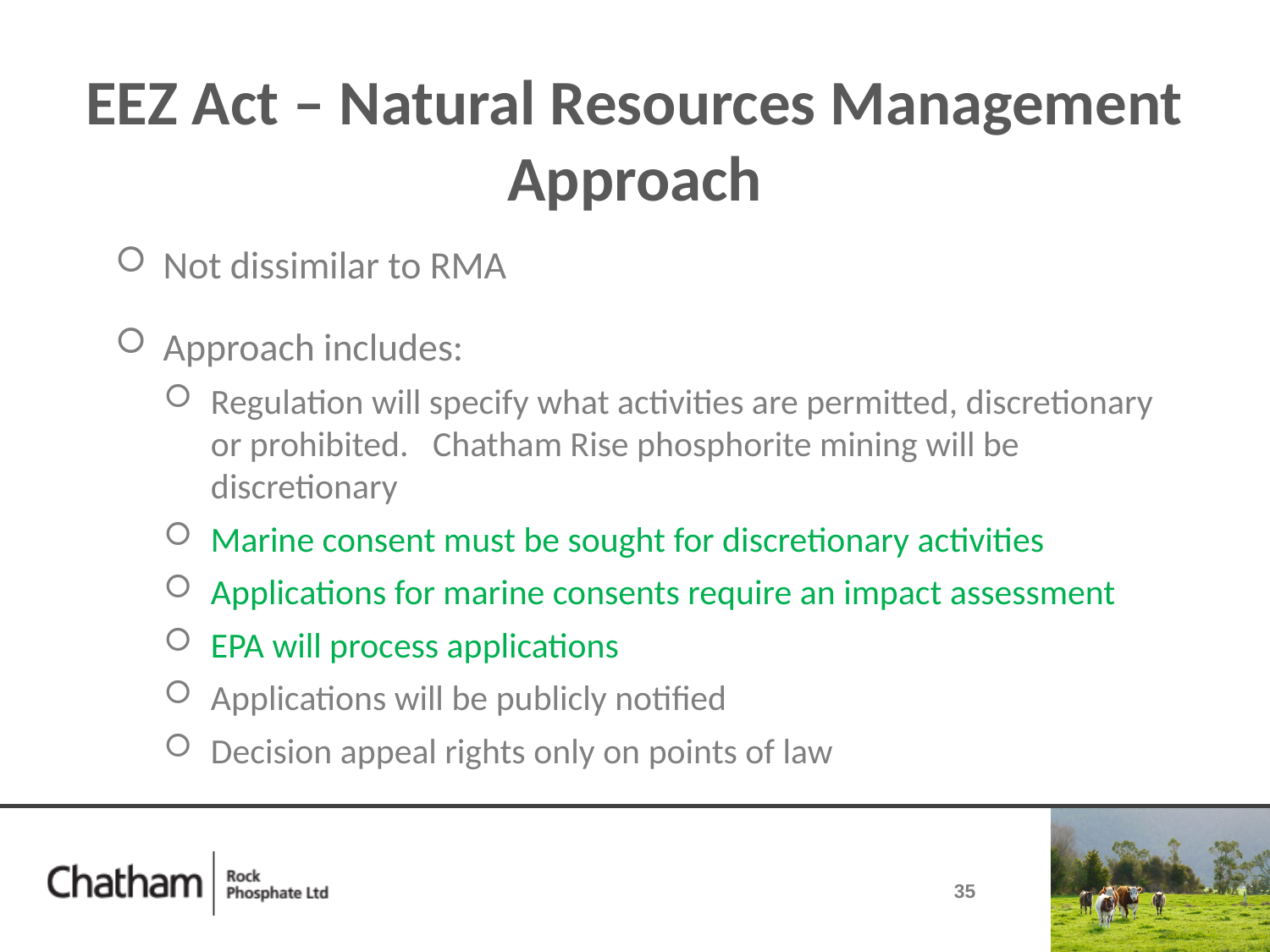

# EEZ Act – Natural Resources Management Approach
Not dissimilar to RMA
Approach includes:
Regulation will specify what activities are permitted, discretionary or prohibited.   Chatham Rise phosphorite mining will be discretionary
Marine consent must be sought for discretionary activities
Applications for marine consents require an impact assessment
EPA will process applications
Applications will be publicly notified
Decision appeal rights only on points of law
35